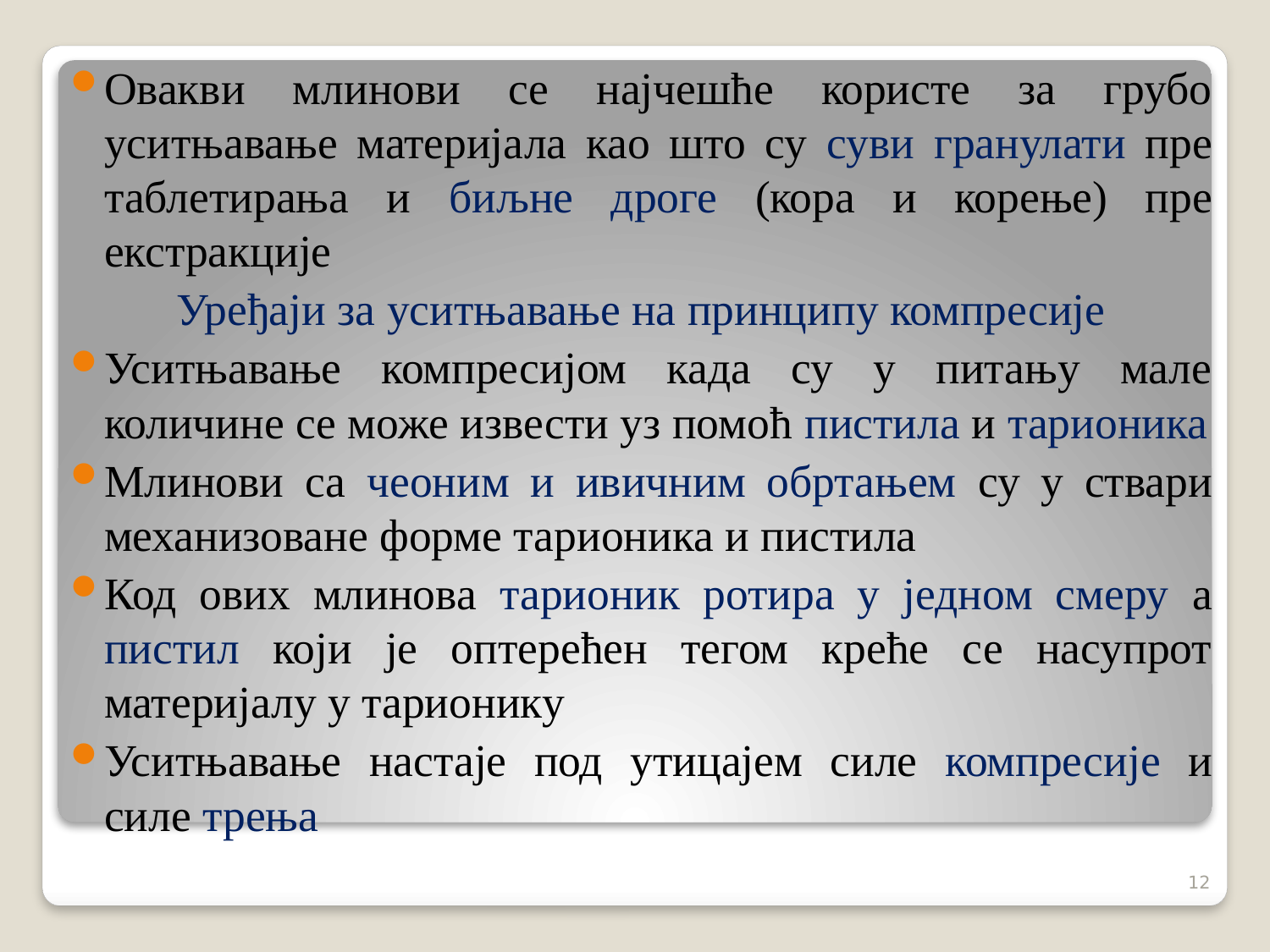

Овакви млинови се најчешће користе за грубо уситњавање материјала као што су суви гранулати пре таблетирања и биљне дроге (кора и корење) пре екстракције
Уређаји за уситњавање на принципу компресије
Уситњавање компресијом када су у питању мале количине се може извести уз помоћ пистила и тарионика
Млинови са чеоним и ивичним обртањем су у ствари механизоване форме тарионика и пистила
Код ових млинова тарионик ротира у једном смеру а пистил који је оптерећен тегом креће се насупрот материјалу у тарионику
Уситњавање настаје под утицајем силе компресије и силе трења
12